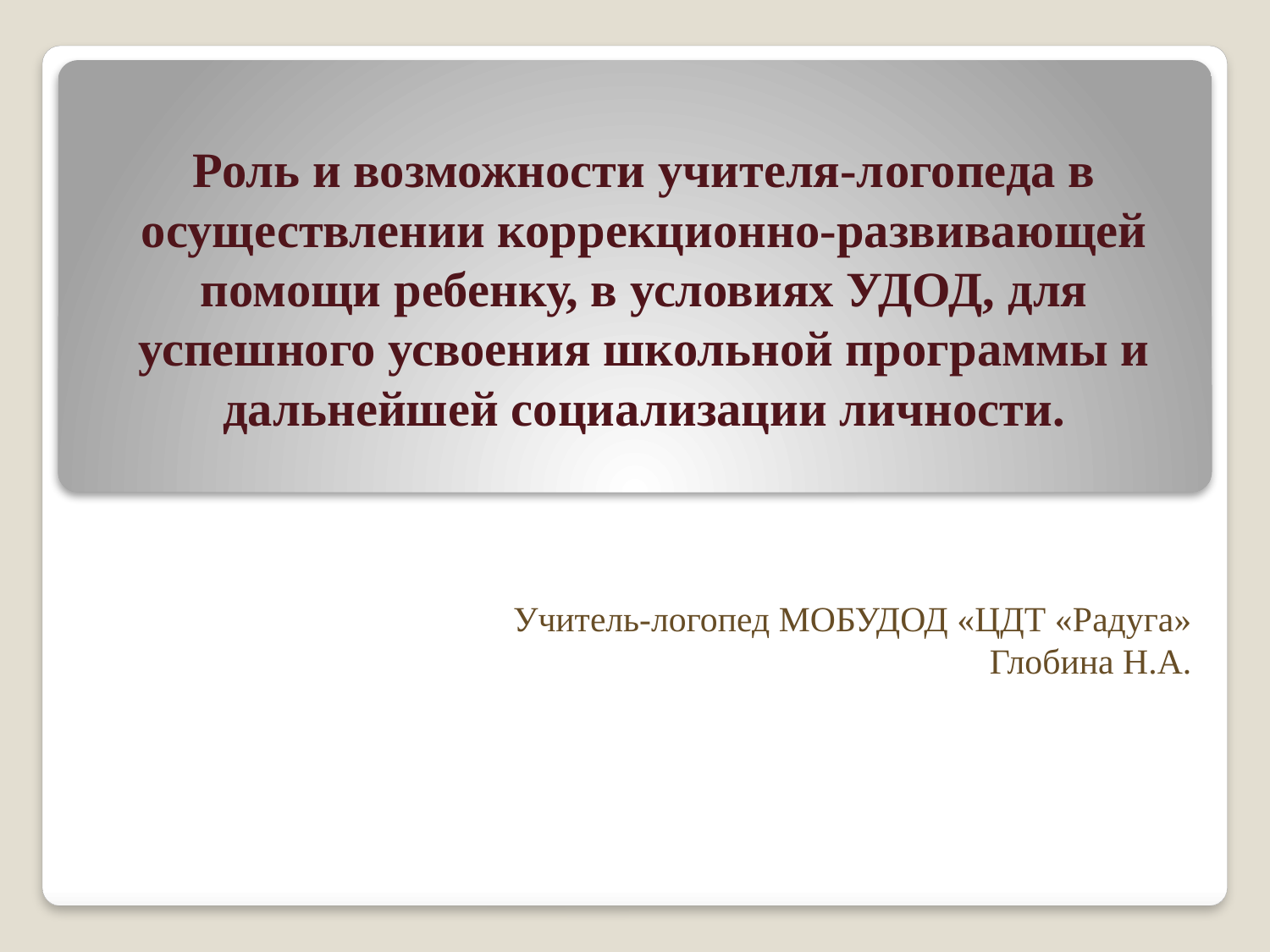

# Роль и возможности учителя-логопеда в осуществлении коррекционно-развивающей помощи ребенку, в условиях УДОД, для успешного усвоения школьной программы и дальнейшей социализации личности.
Учитель-логопед МОБУДОД «ЦДТ «Радуга»
Глобина Н.А.